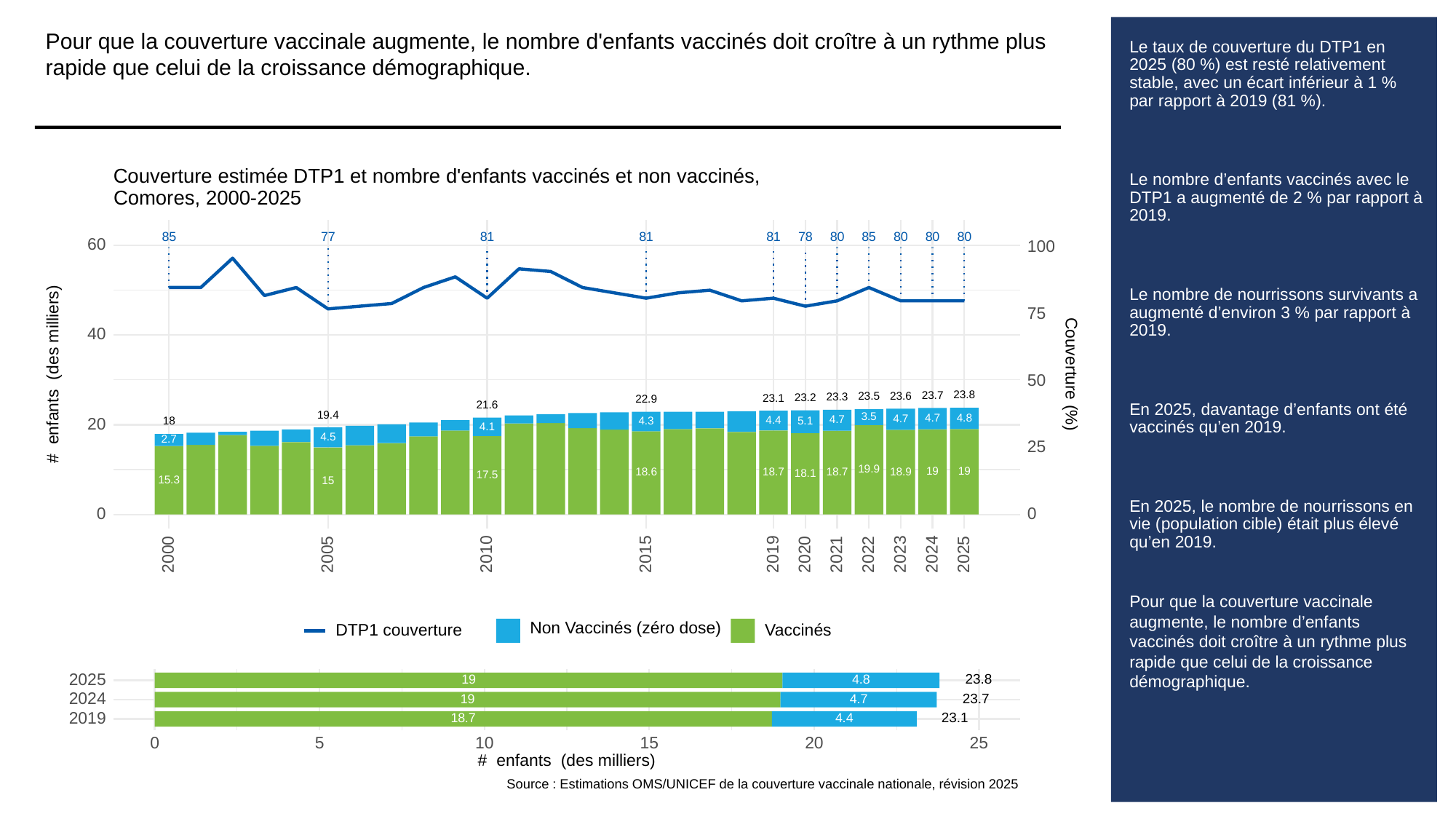

Pour que la couverture vaccinale augmente, le nombre d'enfants vaccinés doit croître à un rythme plus rapide que celui de la croissance démographique.
# Le taux de couverture du DTP1 en 2025 (80 %) est resté relativement stable, avec un écart inférieur à 1 % par rapport à 2019 (81 %).

Le nombre d’enfants vaccinés avec le DTP1 a augmenté de 2 % par rapport à 2019.

Le nombre de nourrissons survivants a augmenté d’environ 3 % par rapport à 2019.

En 2025, davantage d’enfants ont été vaccinés qu’en 2019.

En 2025, le nombre de nourrissons en vie (population cible) était plus élevé qu’en 2019.

Pour que la couverture vaccinale augmente, le nombre d’enfants vaccinés doit croître à un rythme plus rapide que celui de la croissance démographique.

Couverture estimée DTP1 et nombre d'enfants vaccinés et non vaccinés,
Comores, 2000-2025

85
81
81
81
78
80
85
80
80
80
77
60
100

75
40

#  enfants  (des milliers)
Couverture (%)
50

23.8
23.7
23.6
23.5
23.3
23.2
23.1
22.9
21.6

19.4

3.5

4.8
4.7
4.7

4.7
4.4
4.3
5.1
18

20

4.1

4.5

2.7

25

19.9
19
19
18.9
18.7
18.7
18.6

18.1
17.5
15.3
15
0
0

2023
2000
2005
2010
2015
2019
2020
2021
2022
2024
2025

Non Vaccinés (zéro dose)
Vaccinés
DTP1 couverture

2025
23.8
19
4.8

2024
23.7
19
4.7

2019
23.1
18.7
4.4

0
10
15
20
25
5
#  enfants  (des milliers)
Source : Estimations OMS/UNICEF de la couverture vaccinale nationale, révision 2025